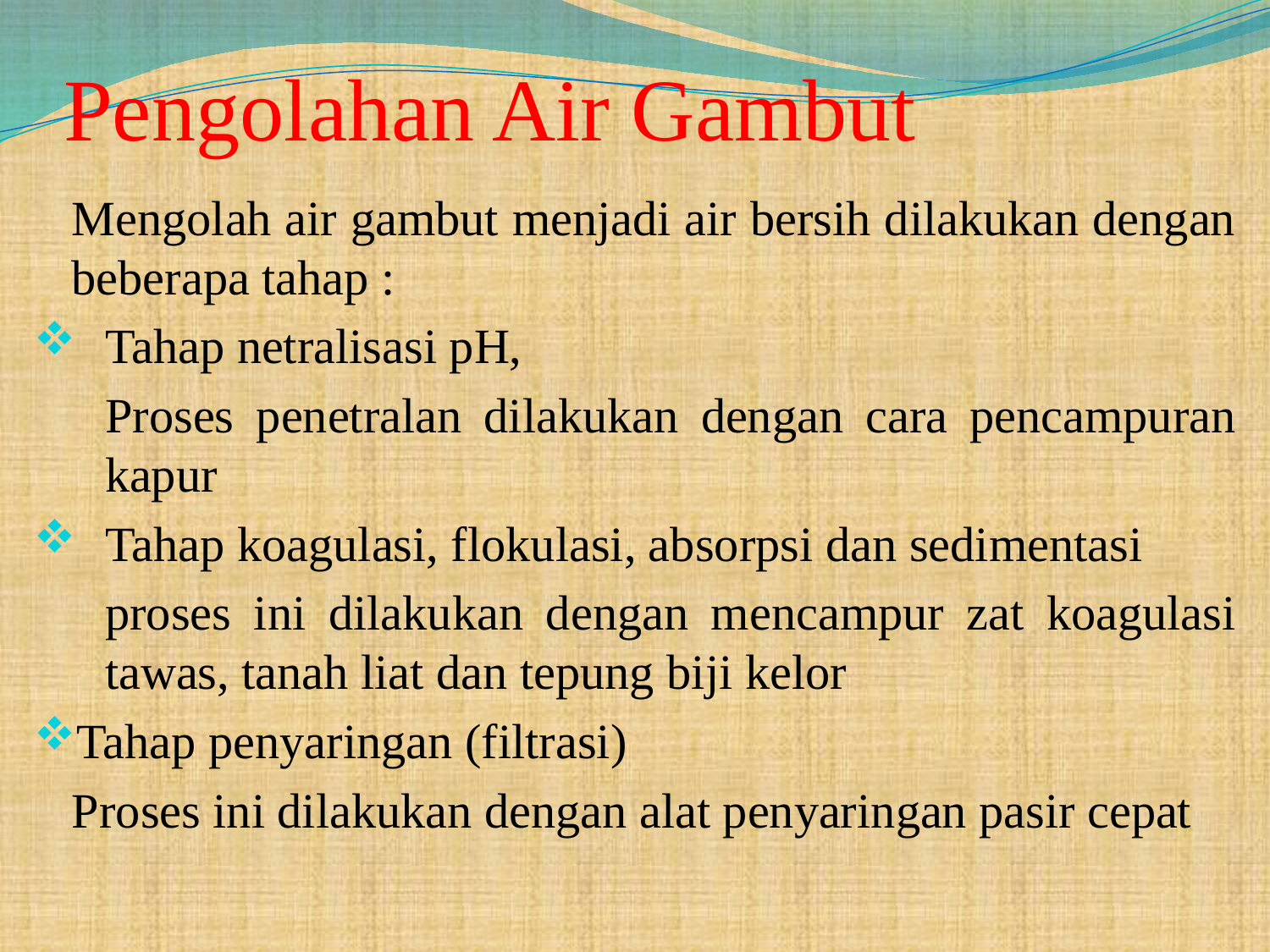

# Pengolahan Air Gambut
	Mengolah air gambut menjadi air bersih dilakukan dengan beberapa tahap :
Tahap netralisasi pH,
	Proses penetralan dilakukan dengan cara pencampuran kapur
Tahap koagulasi, flokulasi, absorpsi dan sedimentasi
	proses ini dilakukan dengan mencampur zat koagulasi tawas, tanah liat dan tepung biji kelor
Tahap penyaringan (filtrasi)
	Proses ini dilakukan dengan alat penyaringan pasir cepat